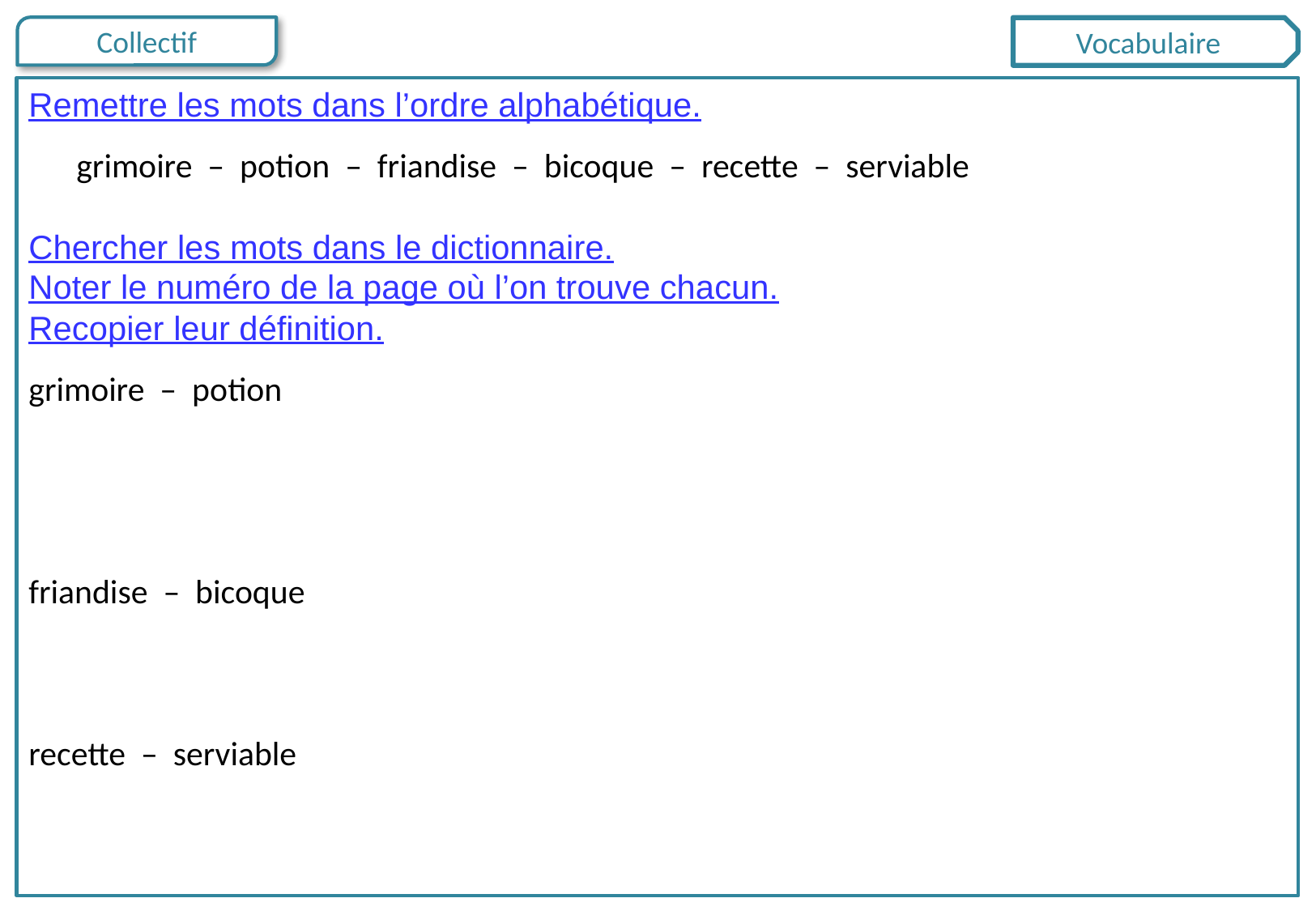

Vocabulaire
Remettre les mots dans l’ordre alphabétique.
grimoire  –  potion  –  friandise  –  bicoque  –  recette  –  serviable

Chercher les mots dans le dictionnaire.
Noter le numéro de la page où l’on trouve chacun.
Recopier leur définition.
grimoire  –  potion
friandise  –  bicoque
recette  –  serviable